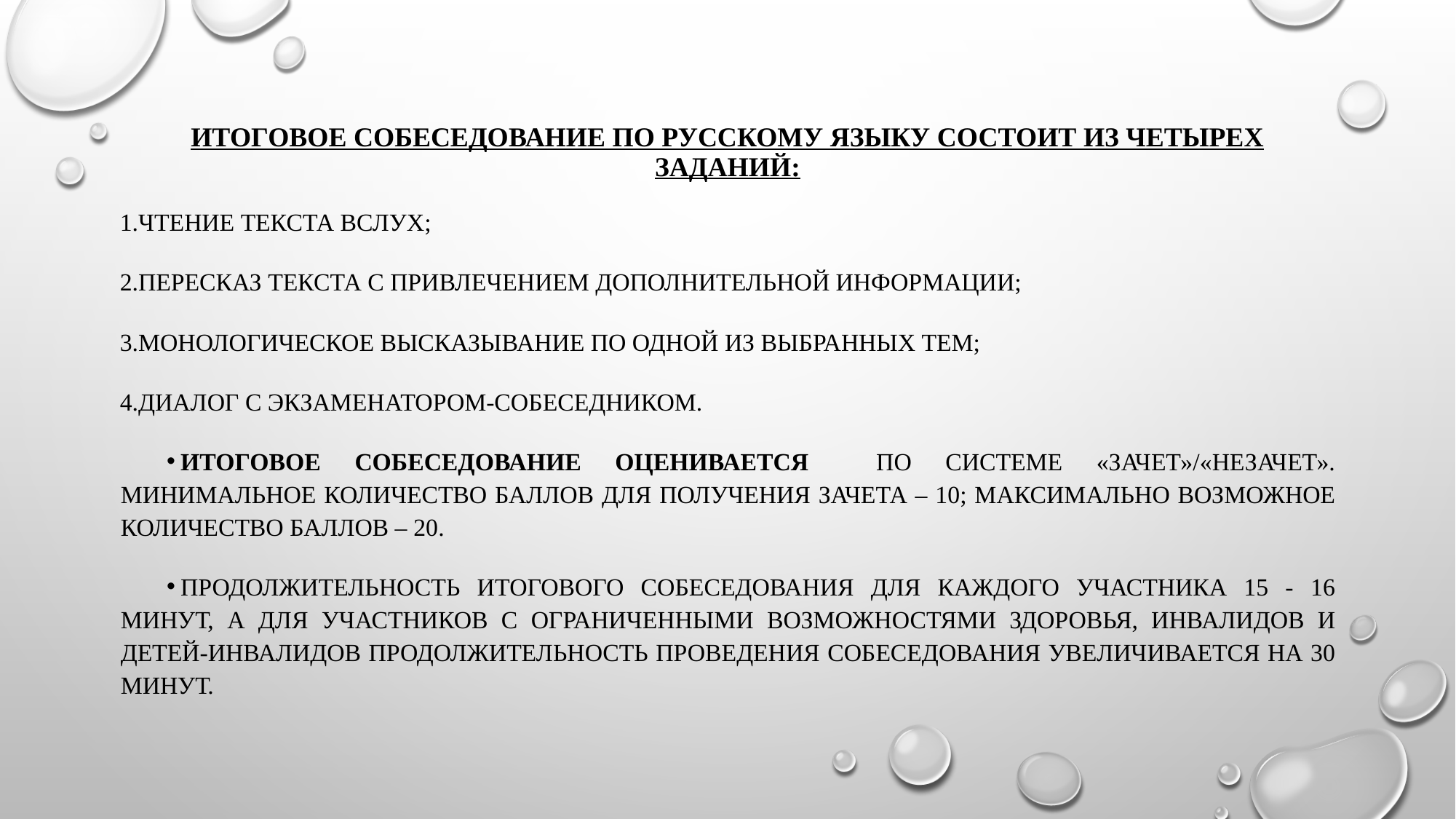

# Итоговое собеседование по русскому языку состоит из четырех заданий:
1.чтение текста вслух;
2.пересказ текста с привлечением дополнительной информации;
3.монологическое высказывание по одной из выбранных тем;
4.диалог с экзаменатором-собеседником.
Итоговое собеседование оценивается  по системе «зачет»/«незачет». Минимальное количество баллов для получения зачета – 10; максимально возможное количество баллов – 20.
Продолжительность итогового собеседования для каждого участника 15 - 16 минут, а для участников с ограниченными возможностями здоровья, инвалидов и детей-инвалидов продолжительность проведения собеседования увеличивается на 30 минут.